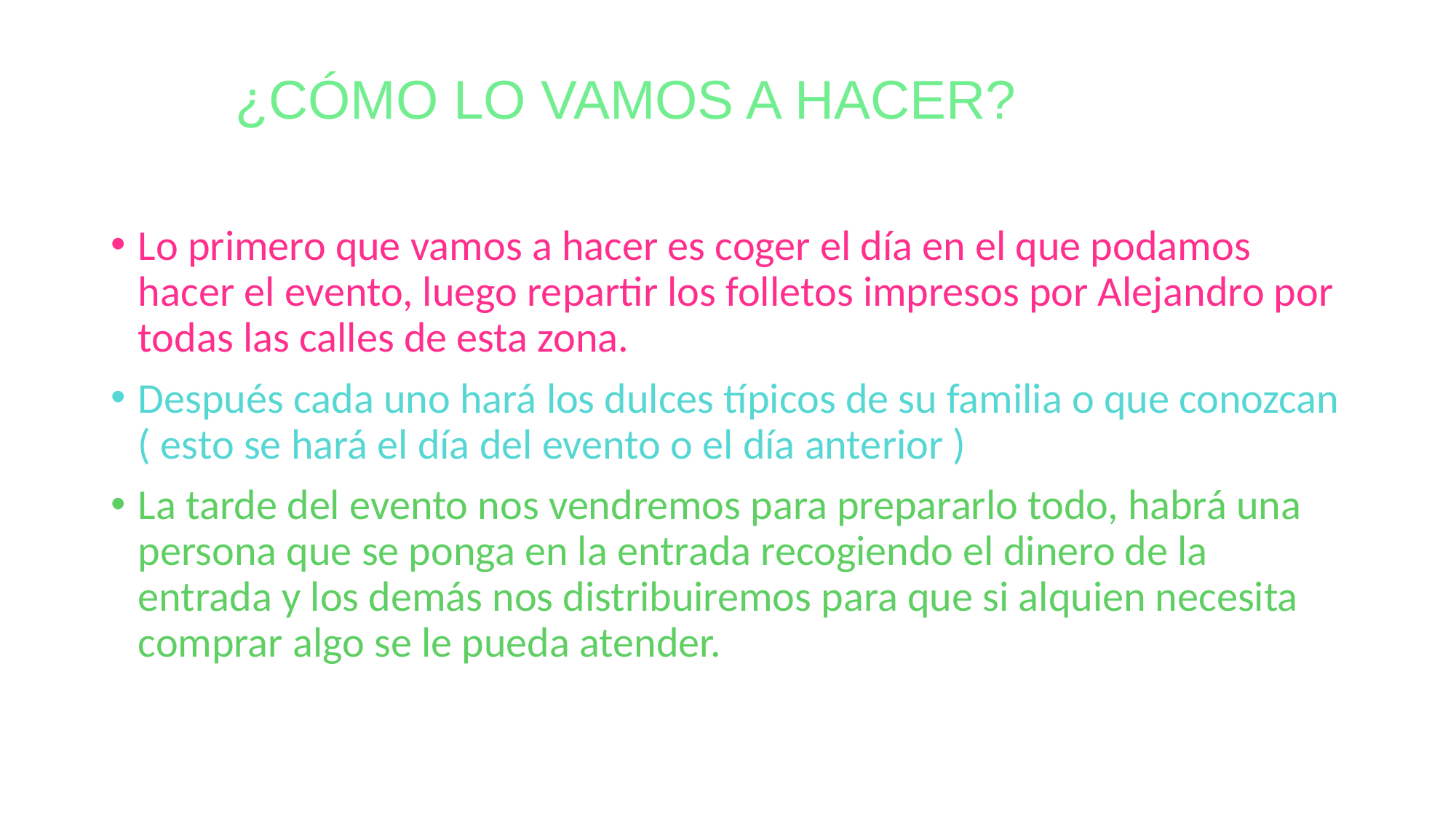

# ¿CÓMO LO VAMOS A HACER?
Lo primero que vamos a hacer es coger el día en el que podamos hacer el evento, luego repartir los folletos impresos por Alejandro por todas las calles de esta zona.
Después cada uno hará los dulces típicos de su familia o que conozcan ( esto se hará el día del evento o el día anterior )
La tarde del evento nos vendremos para prepararlo todo, habrá una persona que se ponga en la entrada recogiendo el dinero de la entrada y los demás nos distribuiremos para que si alquien necesita comprar algo se le pueda atender.